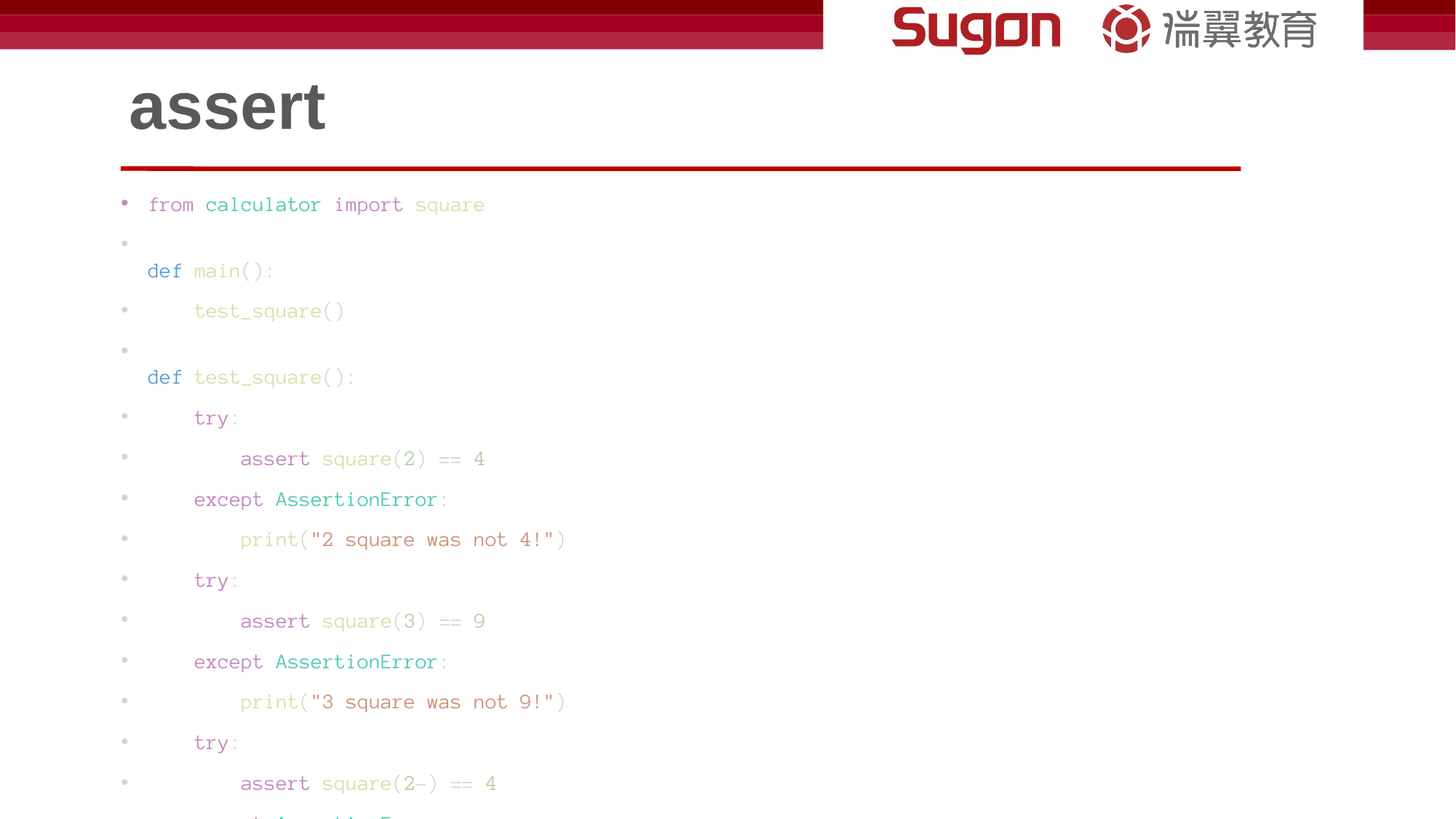

# assert
from calculator import square
def main():
    test_square()
def test_square():
    try:
        assert square(2) == 4
    except AssertionError:
        print("2 square was not 4!")
    try:
        assert square(3) == 9
    except AssertionError:
        print("3 square was not 9!")
    try:
        assert square(2-) == 4
    except AssertionError:
        print("-2 square was not 4!")
    try:
        assert square(-3) == 9
    except AssertionError:
        print("-3 square was not 9!")
    try:
        assert square(0) == 0
    except AssertionError:
        print("0 square was not 0!")
if __name__ == "__main__":
    main()